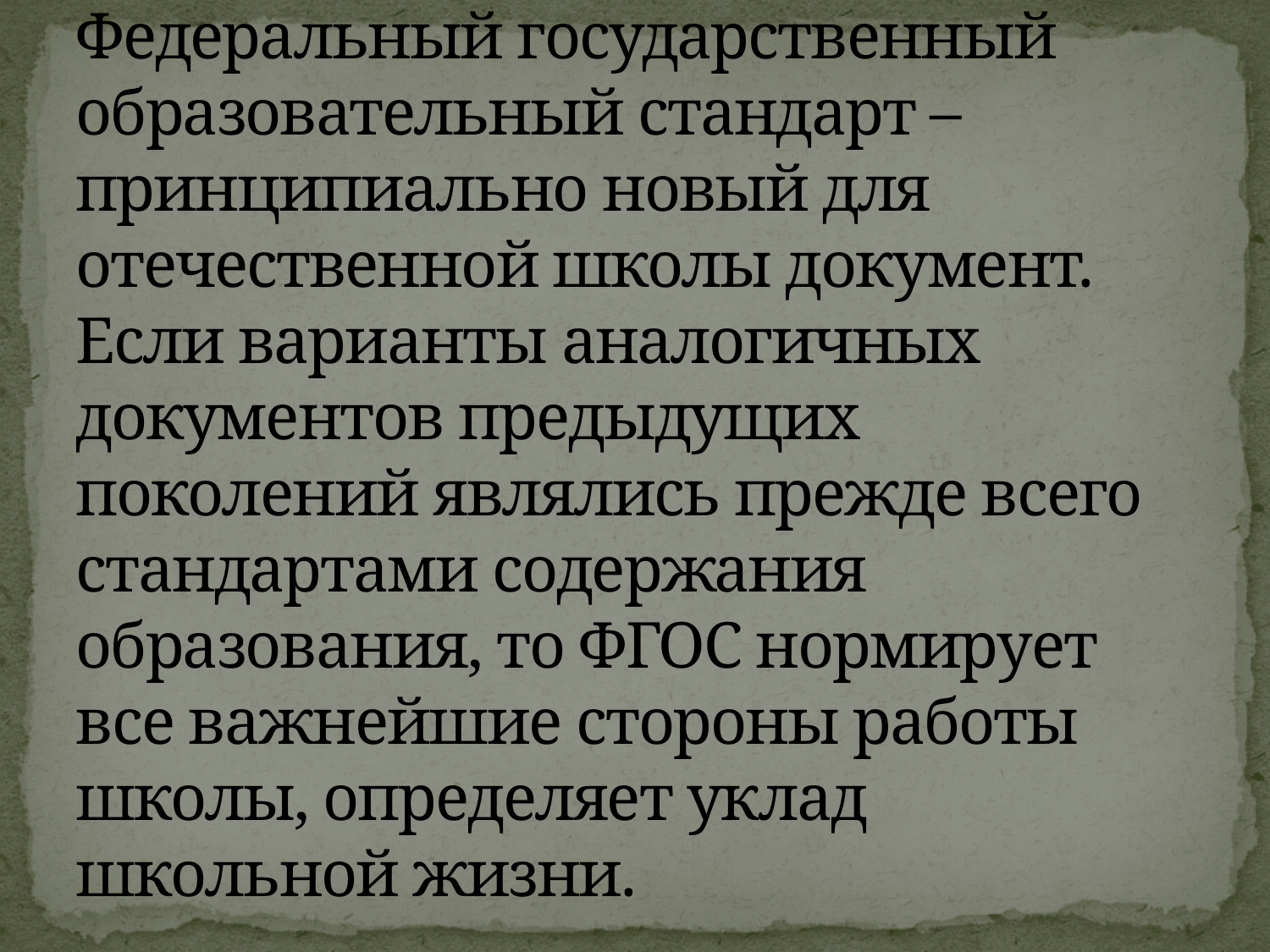

# Федеральный государственный образовательный стандарт – принципиально новый для отечественной школы документ. Если варианты аналогичных документов предыдущих поколений являлись прежде всего стандартами содержания образования, то ФГОС нормирует все важнейшие стороны работы школы, определяет уклад школьной жизни.